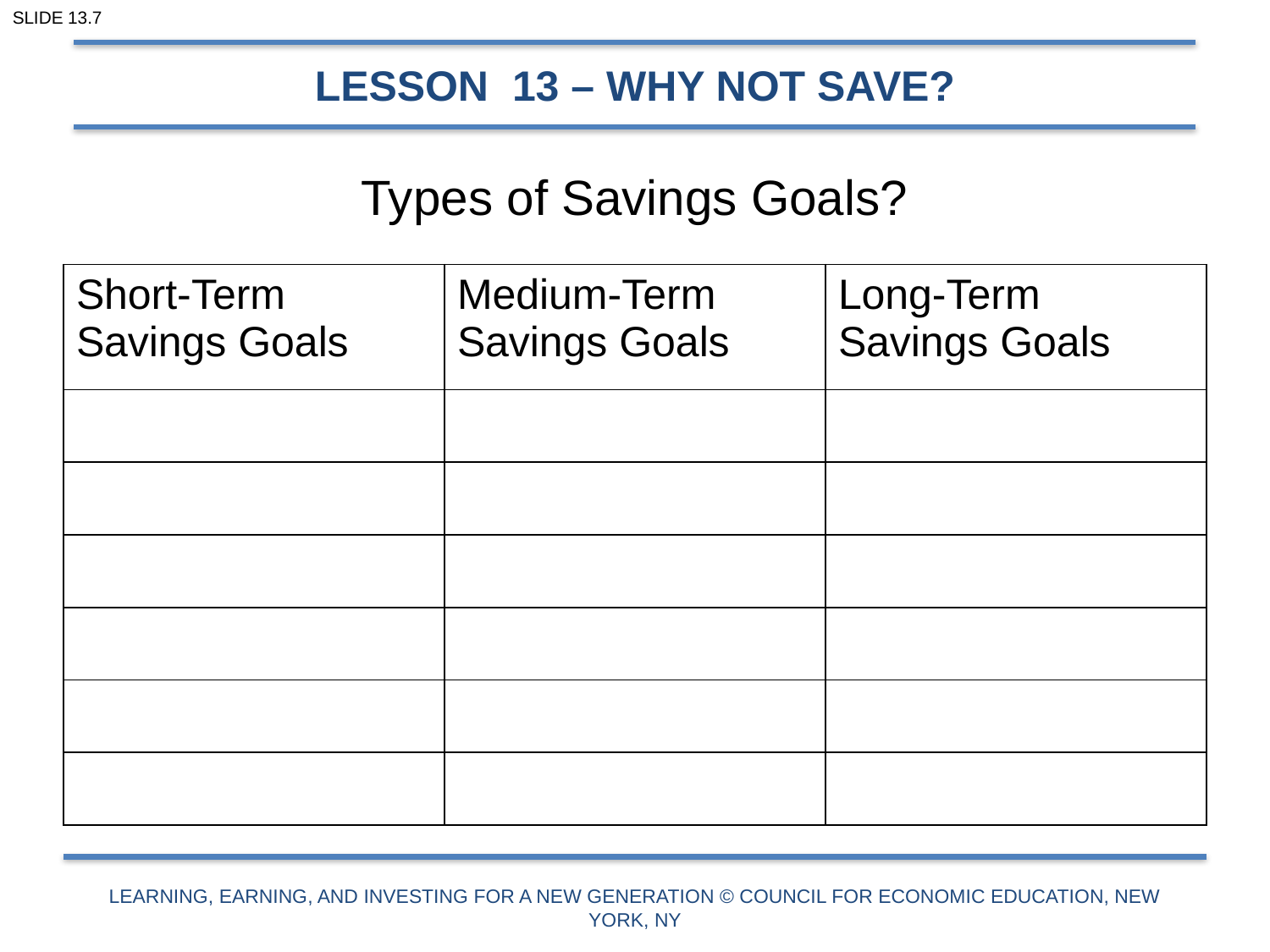

Slide 13.7
Lesson  13 – Why Not Save?
# Types of Savings Goals?
| Short-Term Savings Goals | Medium-Term Savings Goals | Long-Term Savings Goals |
| --- | --- | --- |
|  |  |  |
|  |  |  |
|  |  |  |
|  |  |  |
|  |  |  |
|  |  |  |